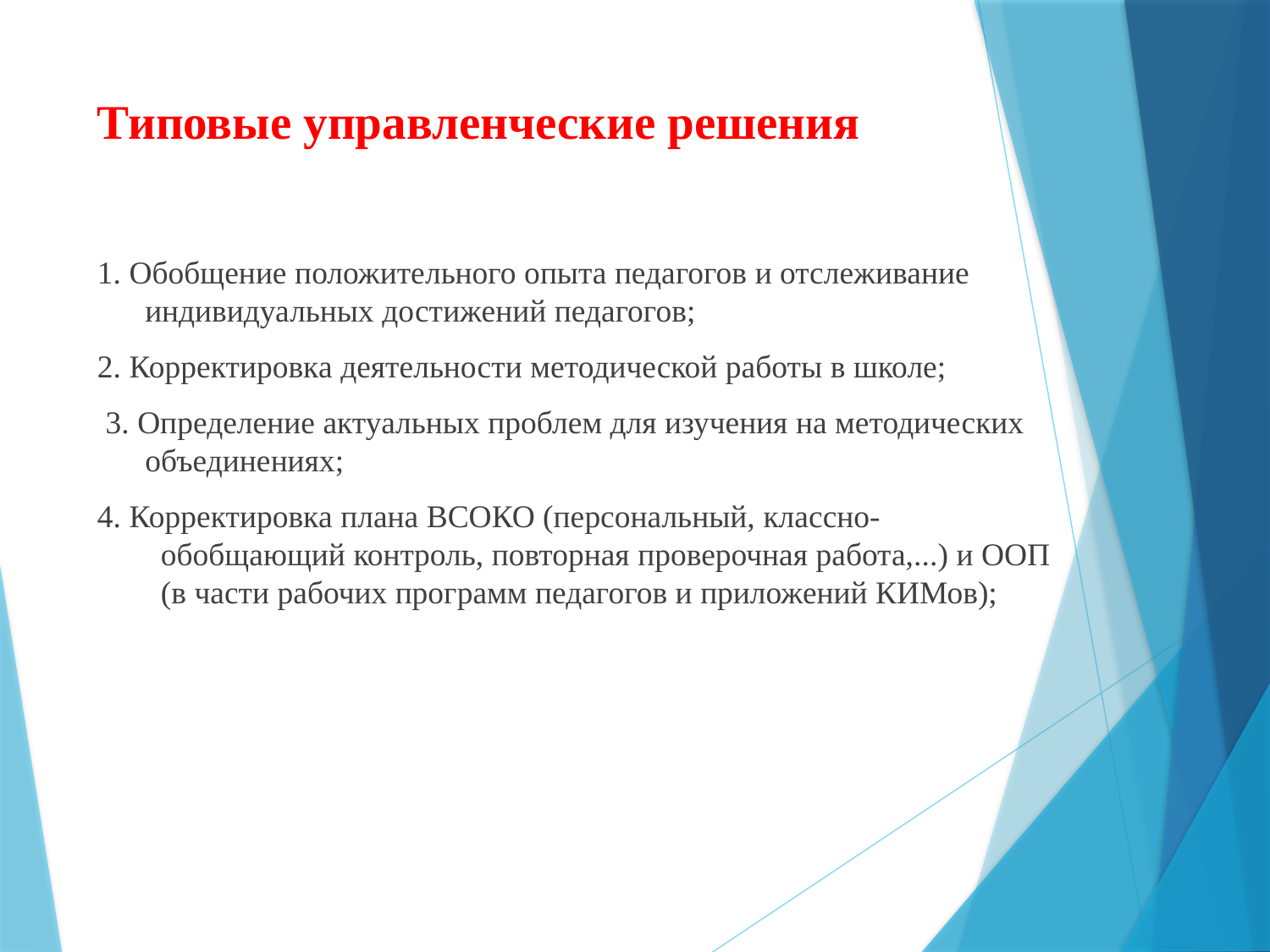

# Типовые управленческие решения
1. Обобщение положительного опыта педагогов и отслеживание индивидуальных достижений педагогов;
2. Корректировка деятельности методической работы в школе;
 3. Определение актуальных проблем для изучения на методических объединениях;
4. Корректировка плана ВСОКО (персональный, классно-обобщающий контроль, повторная проверочная работа,...) и ООП (в части рабочих программ педагогов и приложений КИМов);